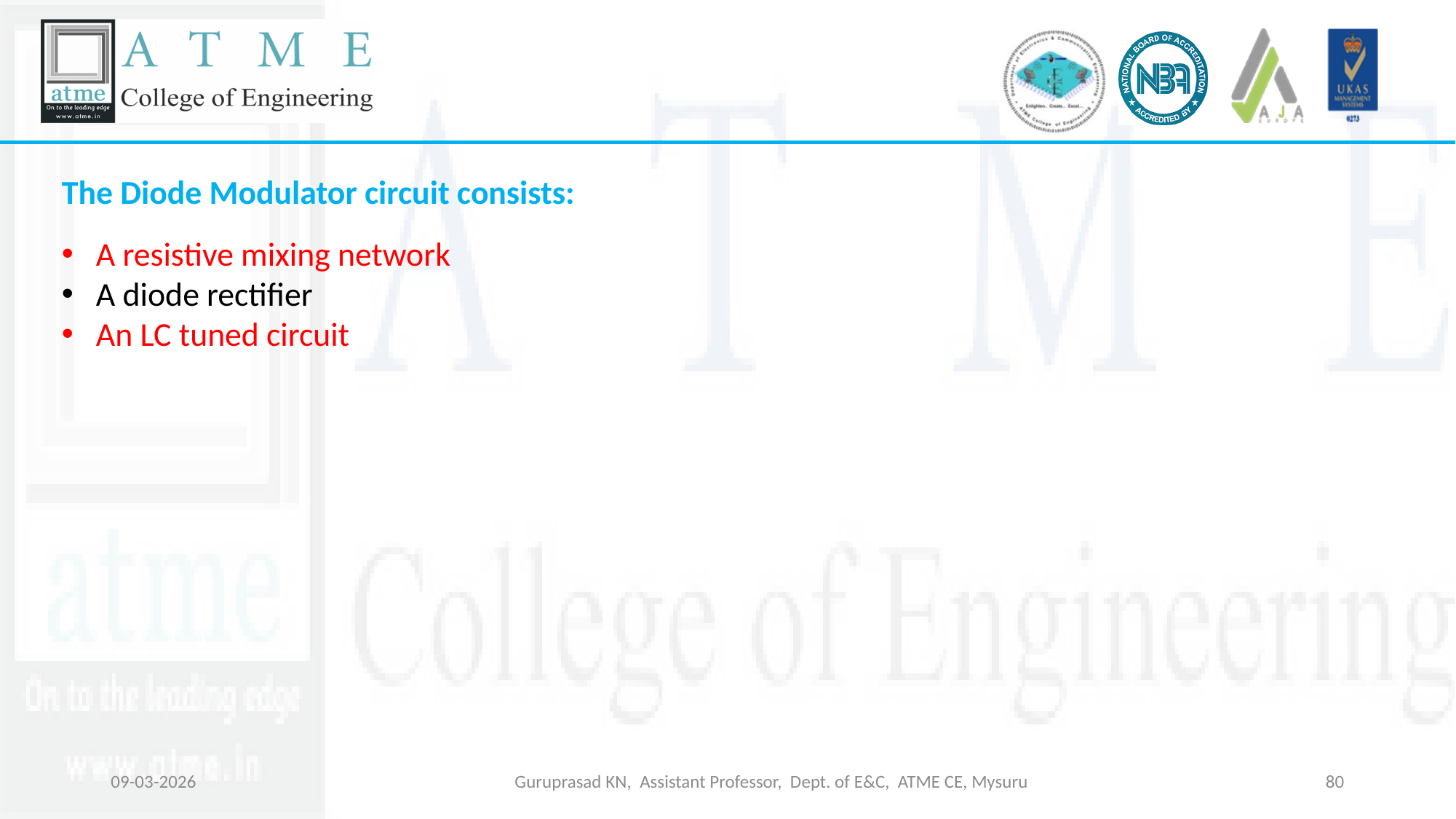

The Diode Modulator circuit consists:

A resistive mixing network
A diode rectifier
An LC tuned circuit
09-03-2026
Guruprasad KN,  Assistant Professor,  Dept. of E&C,  ATME CE, Mysuru
80